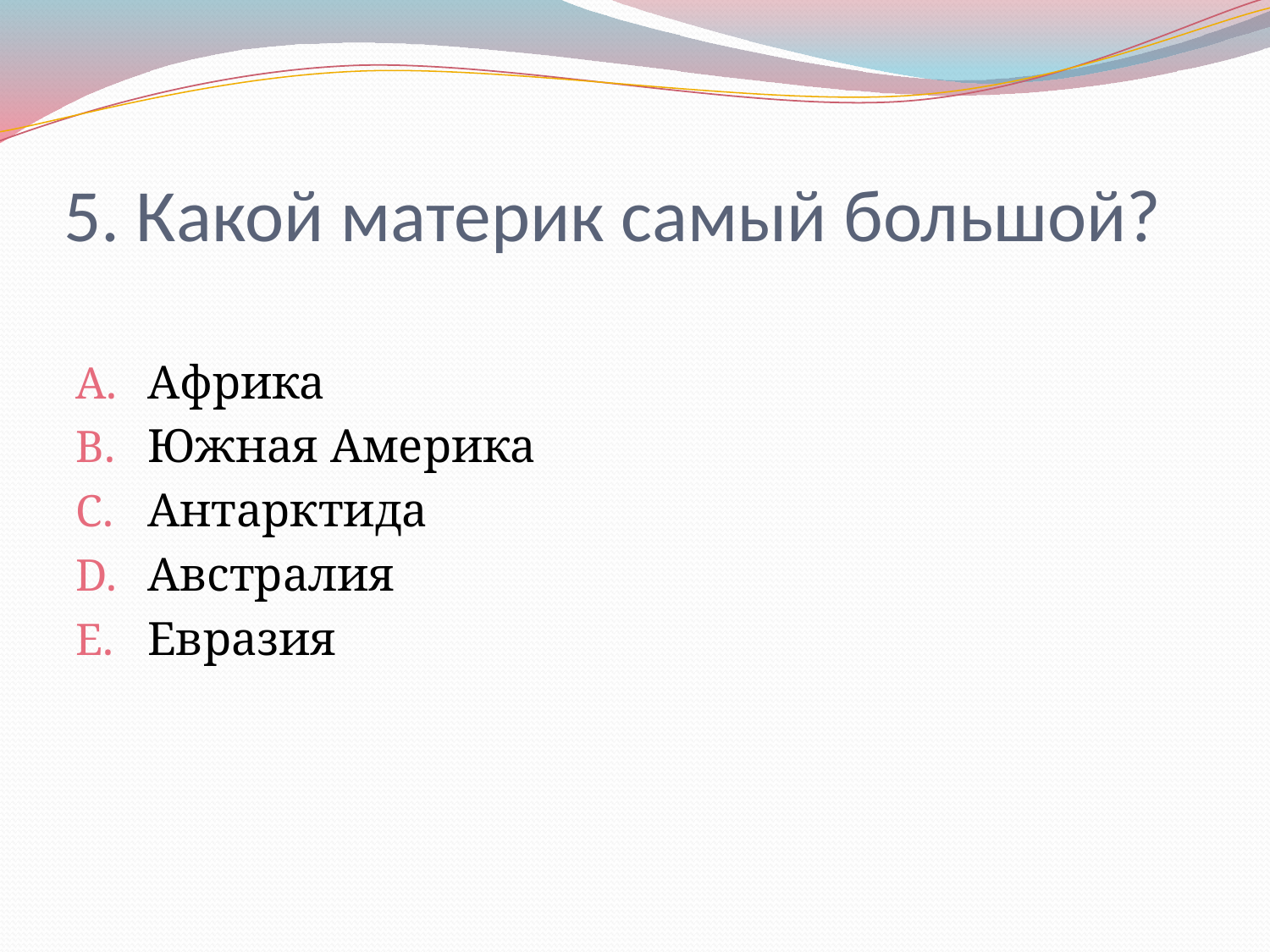

# 5. Какой материк самый большой?
Африка
Южная Америка
Антарктида
Австралия
Евразия